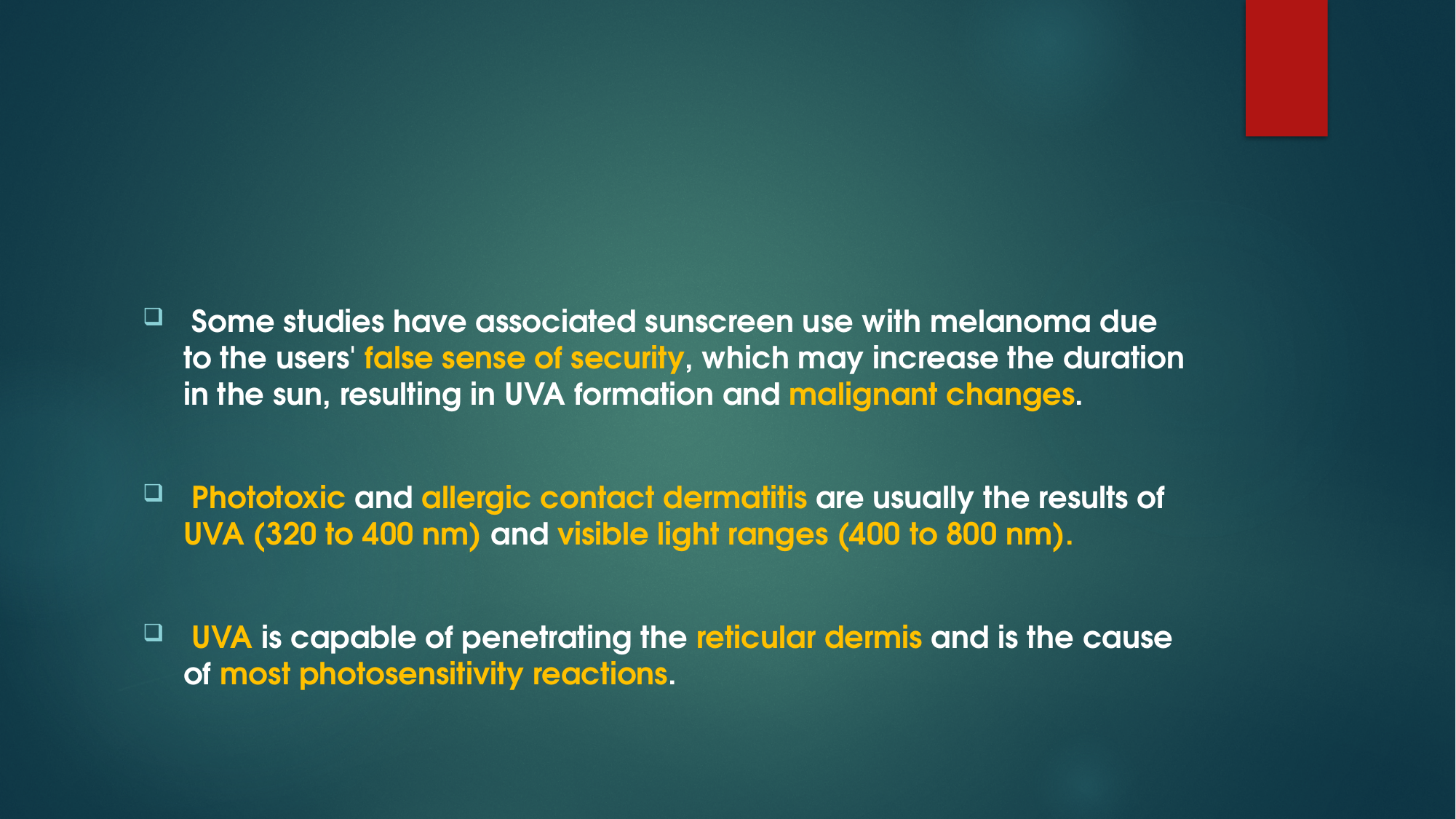

#

 Some studies have associated sunscreen use with melanoma due to the users' false sense of security, which may increase the duration in the sun, resulting in UVA formation and malignant changes.

 Phototoxic and allergic contact dermatitis are usually the results of UVA (320 to 400 nm) and visible light ranges (400 to 800 nm).

 UVA is capable of penetrating the reticular dermis and is the cause of most photosensitivity reactions.